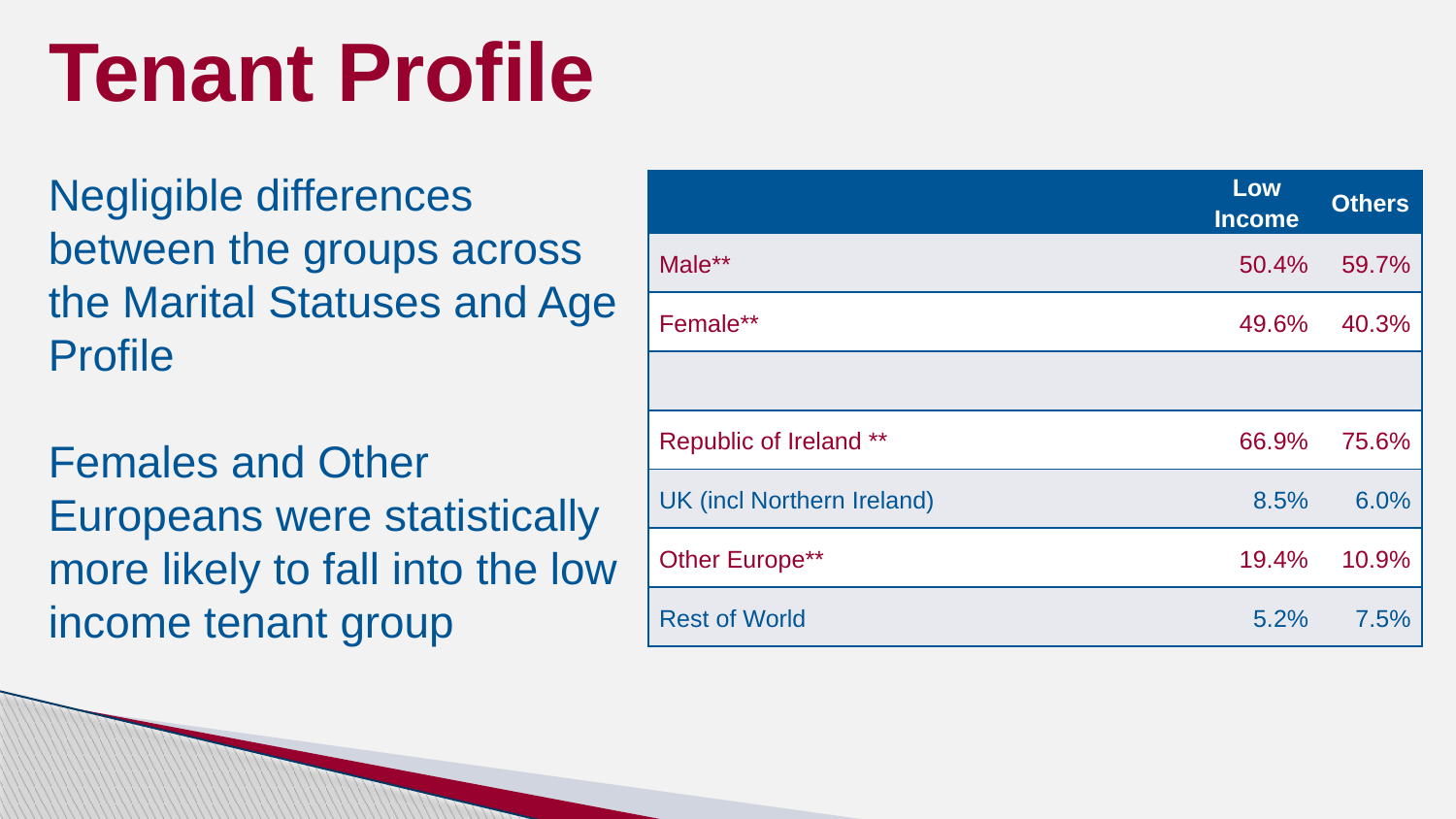

# Tenant Profile
Negligible differences between the groups across the Marital Statuses and Age Profile

Females and Other Europeans were statistically more likely to fall into the low income tenant group

|  | Low Income | Others |
| --- | --- | --- |
| Male\*\* | 50.4% | 59.7% |
| Female\*\* | 49.6% | 40.3% |
|  |  |  |
| Republic of Ireland \*\* | 66.9% | 75.6% |
| UK (incl Northern Ireland) | 8.5% | 6.0% |
| Other Europe\*\* | 19.4% | 10.9% |
| Rest of World | 5.2% | 7.5% |